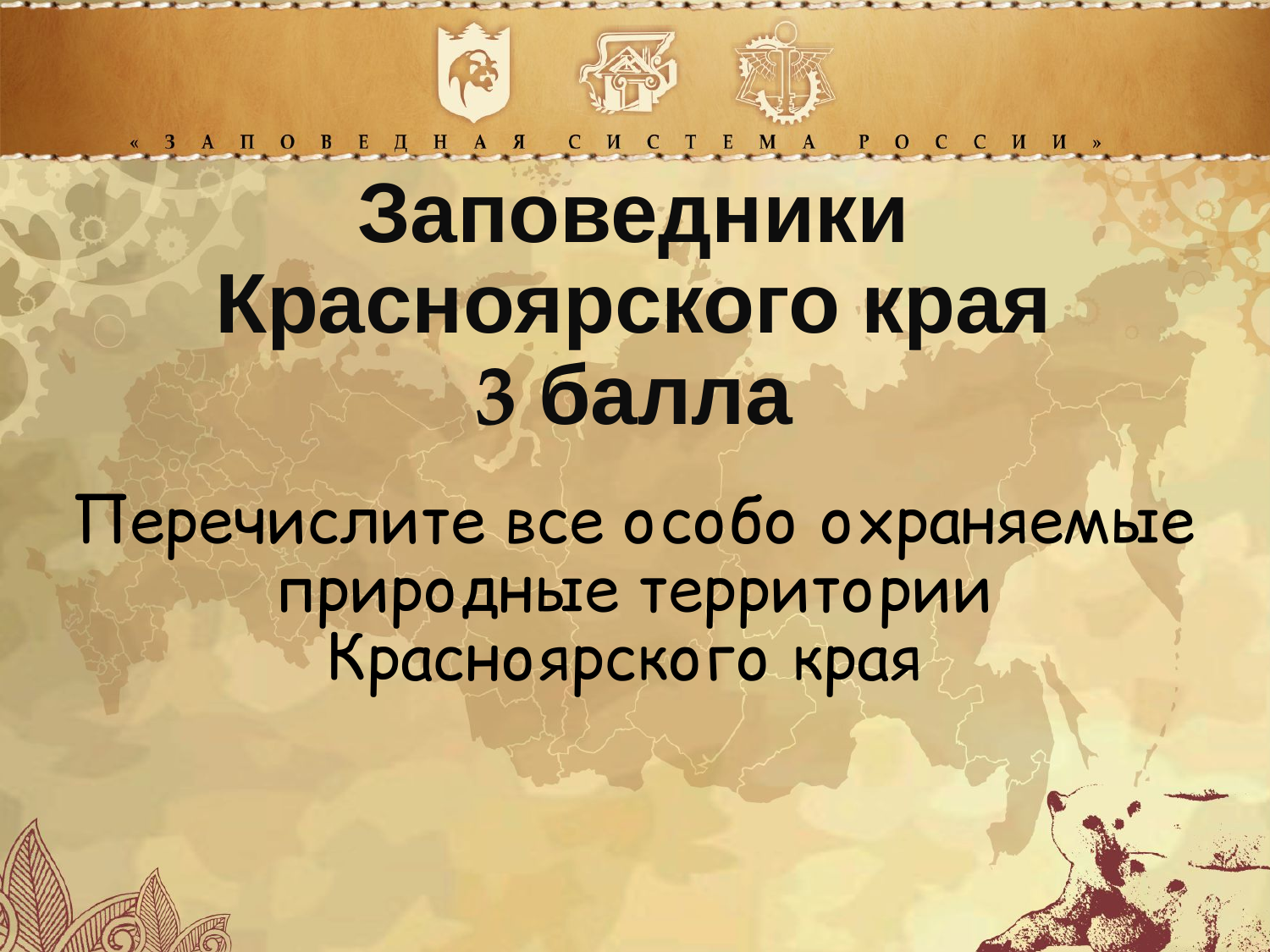

Заповедники Красноярского края
3 балла
Перечислите все особо охраняемые природные территории Красноярского края